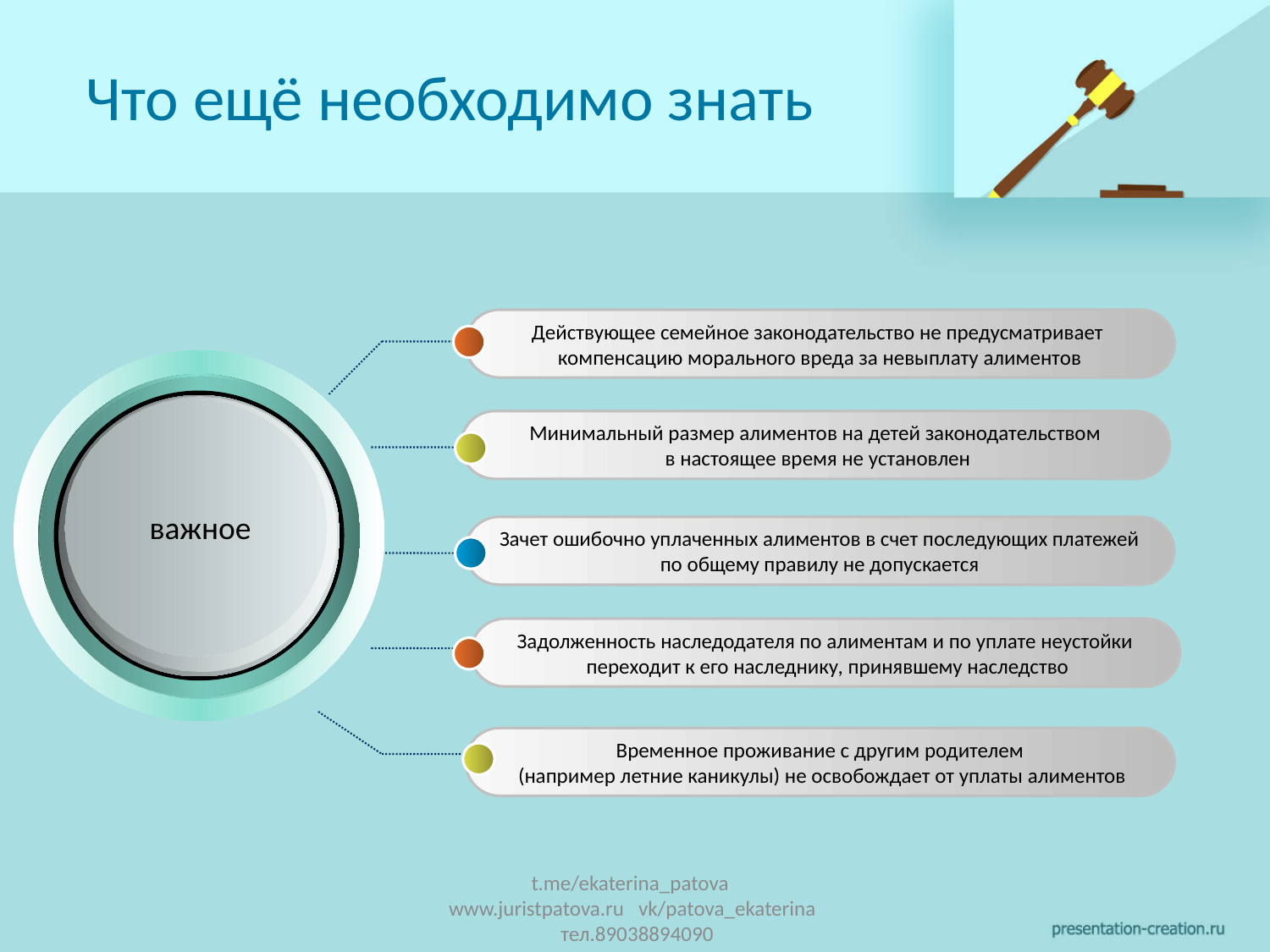

# Что ещё необходимо знать
Действующее семейное законодательство не предусматривает
компенсацию морального вреда за невыплату алиментов

Минимальный размер алиментов на детей законодательством
 в настоящее время не установлен

важное
Зачет ошибочно уплаченных алиментов в счет последующих платежей
по общему правилу не допускается

Задолженность наследодателя по алиментам и по уплате неустойки
 переходит к его наследнику, принявшему наследство

Временное проживание с другим родителем
 (например летние каникулы) не освобождает от уплаты алиментов

t.me/ekaterina_patova   www.juristpatova.ru   vk/patova_ekaterina   тел.89038894090